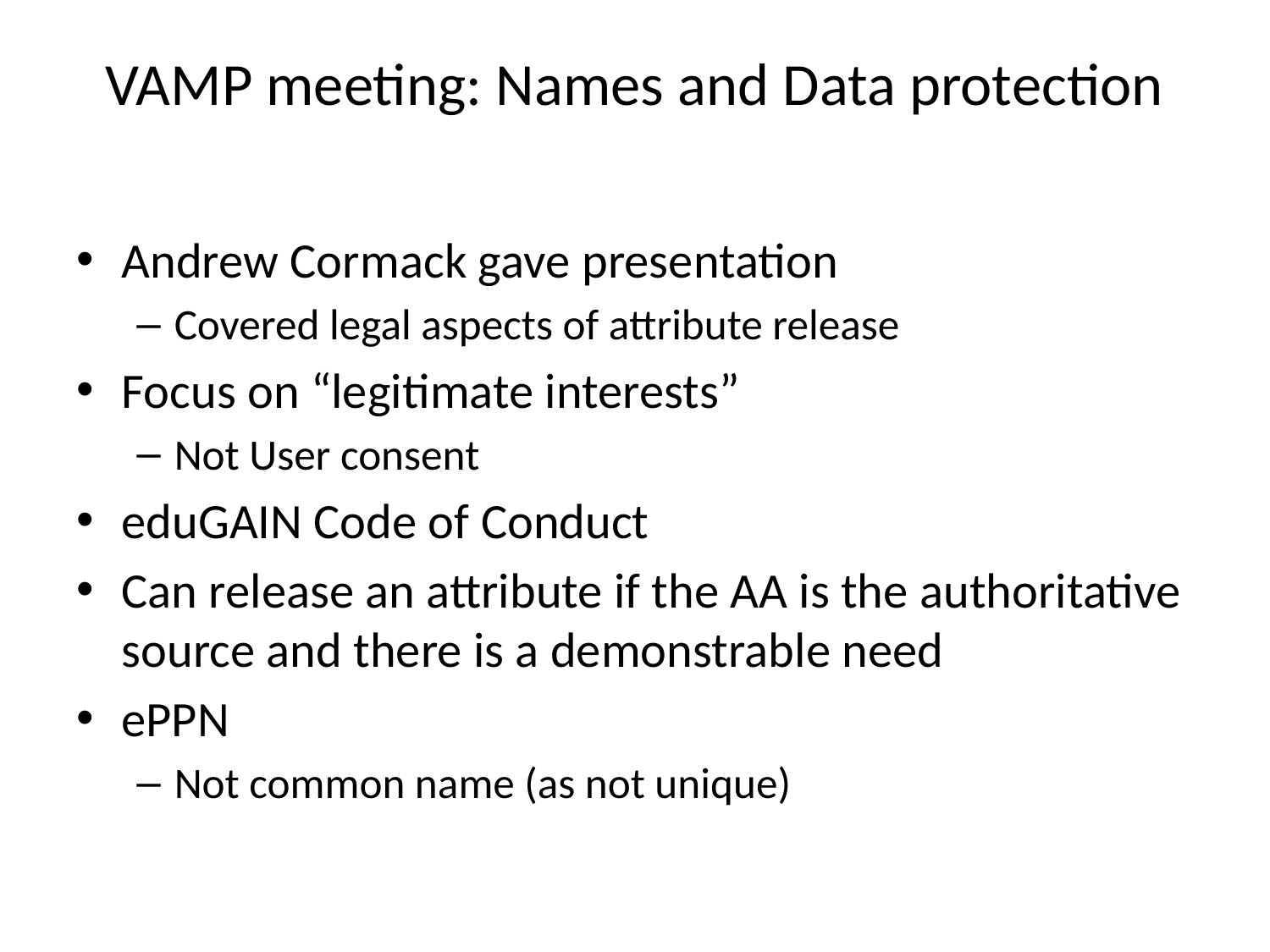

# VAMP meeting: Names and Data protection
Andrew Cormack gave presentation
Covered legal aspects of attribute release
Focus on “legitimate interests”
Not User consent
eduGAIN Code of Conduct
Can release an attribute if the AA is the authoritative source and there is a demonstrable need
ePPN
Not common name (as not unique)